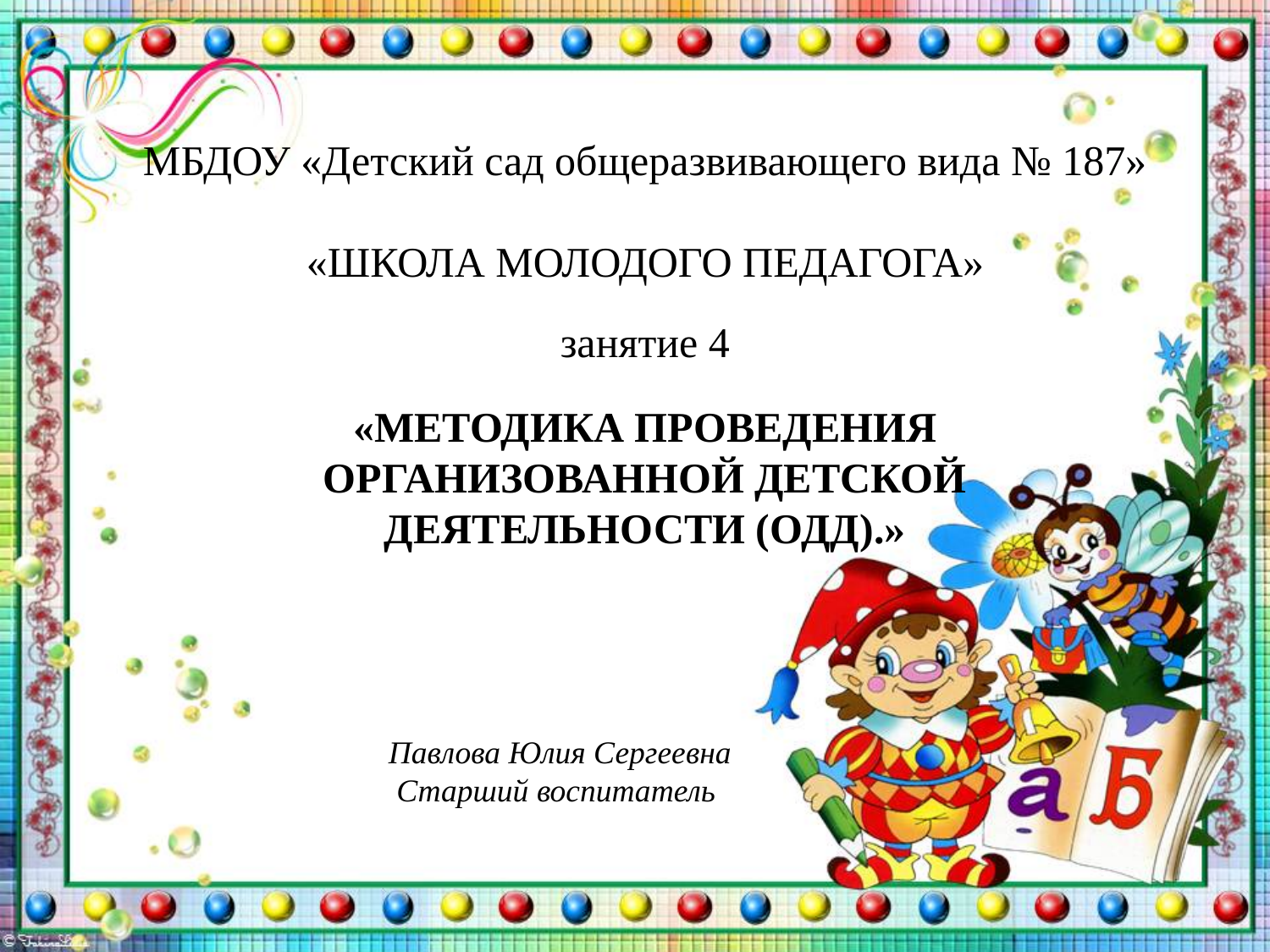

МБДОУ «Детский сад общеразвивающего вида № 187»

«ШКОЛА МОЛОДОГО ПЕДАГОГА»

занятие 4

«МЕТОДИКА ПРОВЕДЕНИЯ ОРГАНИЗОВАННОЙ ДЕТСКОЙ ДЕЯТЕЛЬНОСТИ (ОДД).»
Павлова Юлия Сергеевна
Старший воспитатель